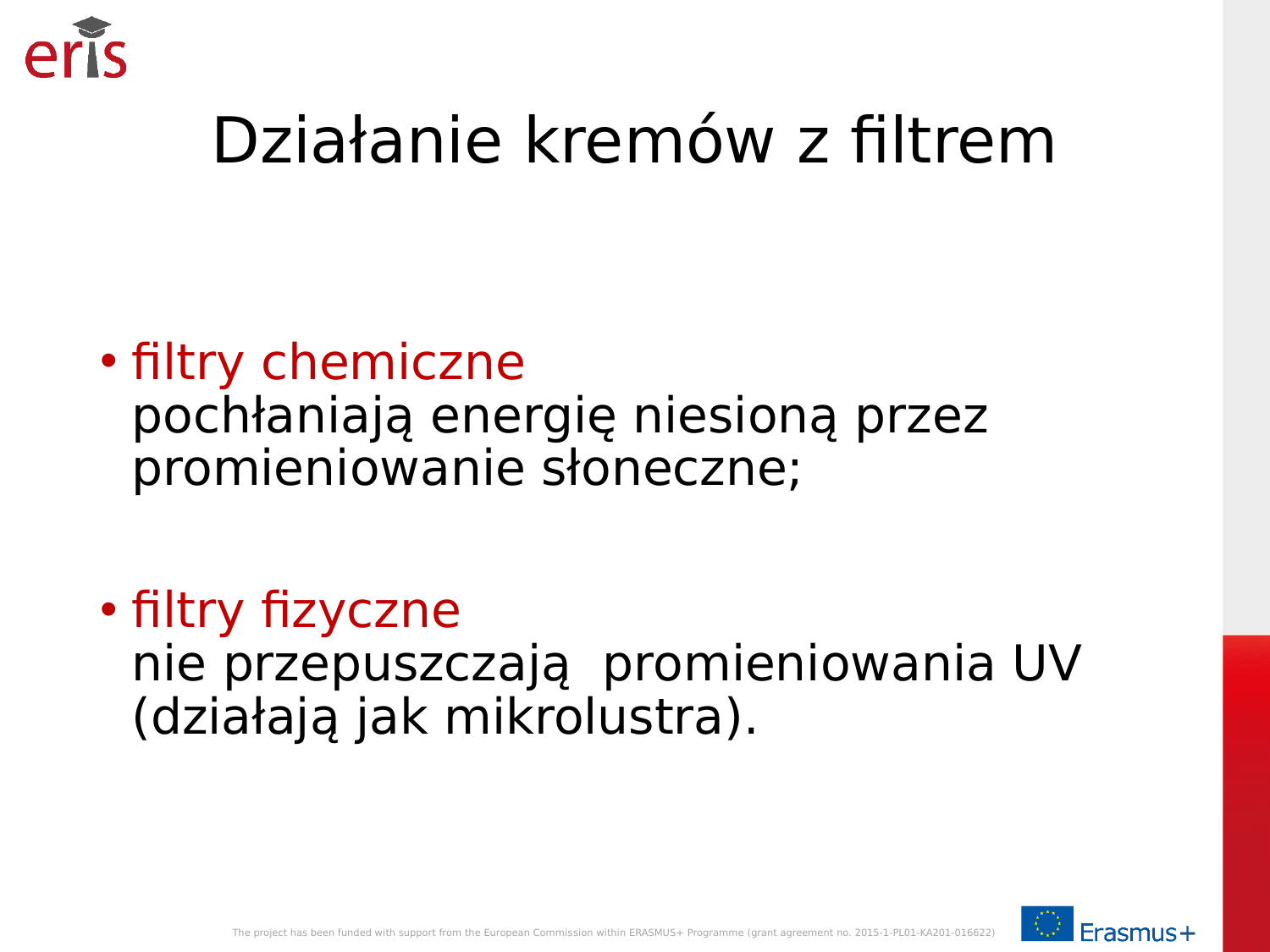

# Działanie kremów z filtrem

filtry chemiczne
pochłaniają energię niesioną przez promieniowanie słoneczne;

filtry fizyczne
nie przepuszczają  promieniowania UV (działają jak mikrolustra).